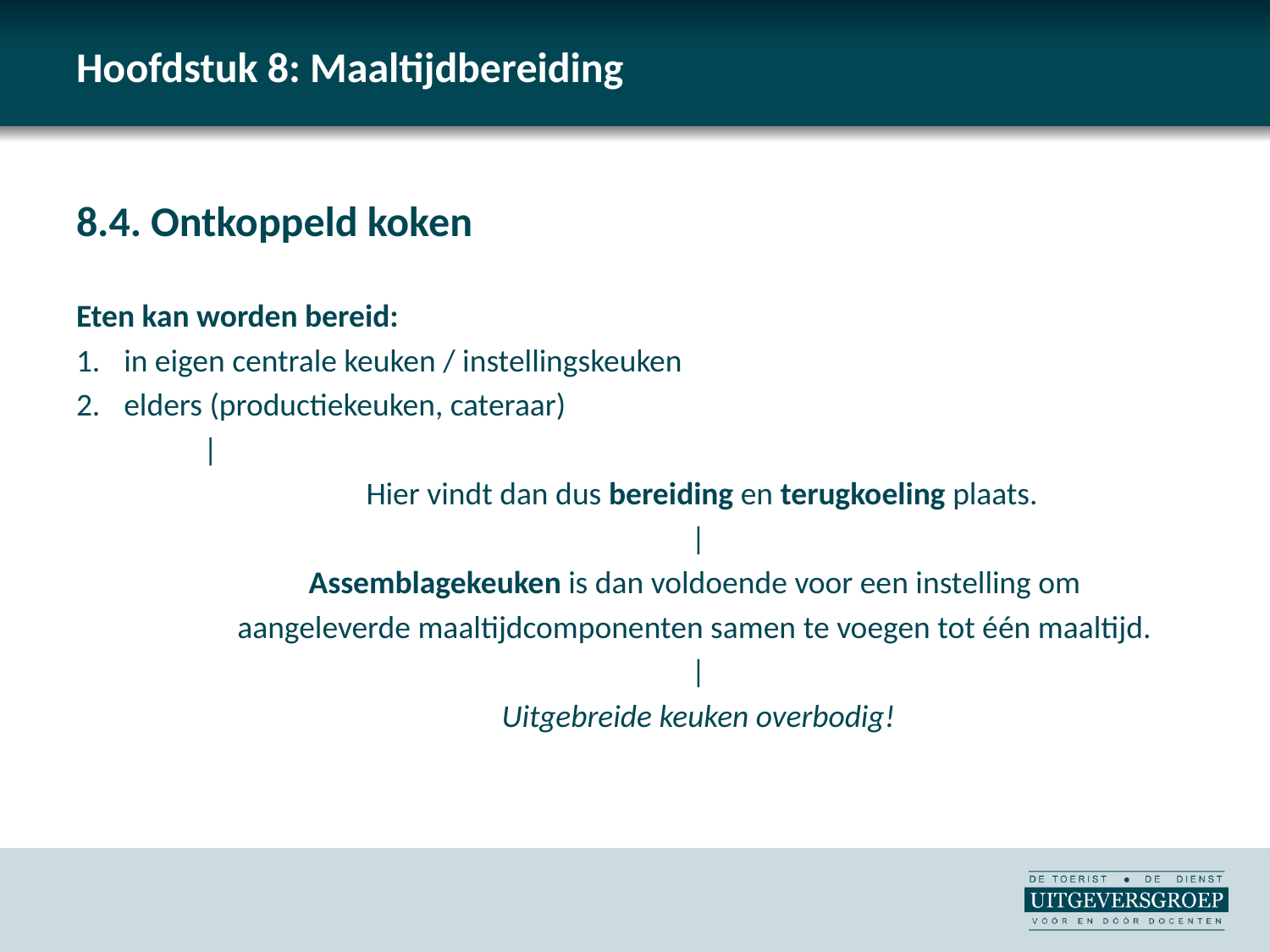

# Hoofdstuk 8: Maaltijdbereiding
8.4. Ontkoppeld koken

Eten kan worden bereid:
in eigen centrale keuken / instellingskeuken
elders (productiekeuken, cateraar)
	|
                 	 Hier vindt dan dus bereiding en terugkoeling plaats.
	|
	Assemblagekeuken is dan voldoende voor een instelling om
	aangeleverde maaltijdcomponenten samen te voegen tot één maaltijd.
	|
	Uitgebreide keuken overbodig!